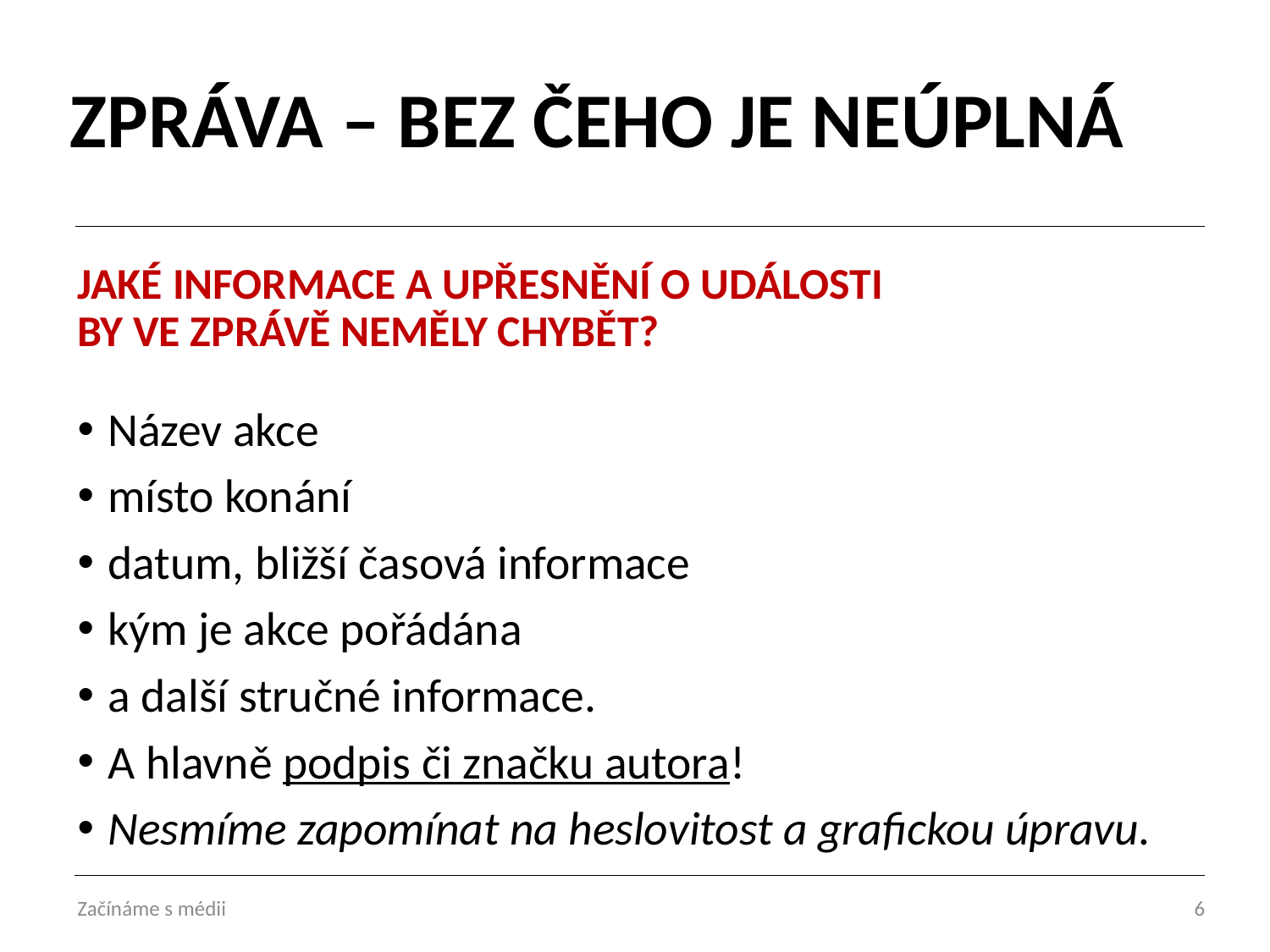

# ZPRÁVA – BEZ ČEHO JE NEÚPLNÁ
JAKÉ INFORMACE A UPŘESNĚNÍ O UDÁLOSTI
BY VE ZPRÁVĚ NEMĚLY CHYBĚT?

Název akce
místo konání
datum, bližší časová informace
kým je akce pořádána
a další stručné informace.
A hlavně podpis či značku autora!
Nesmíme zapomínat na heslovitost a grafickou úpravu.

Začínáme s médii
6